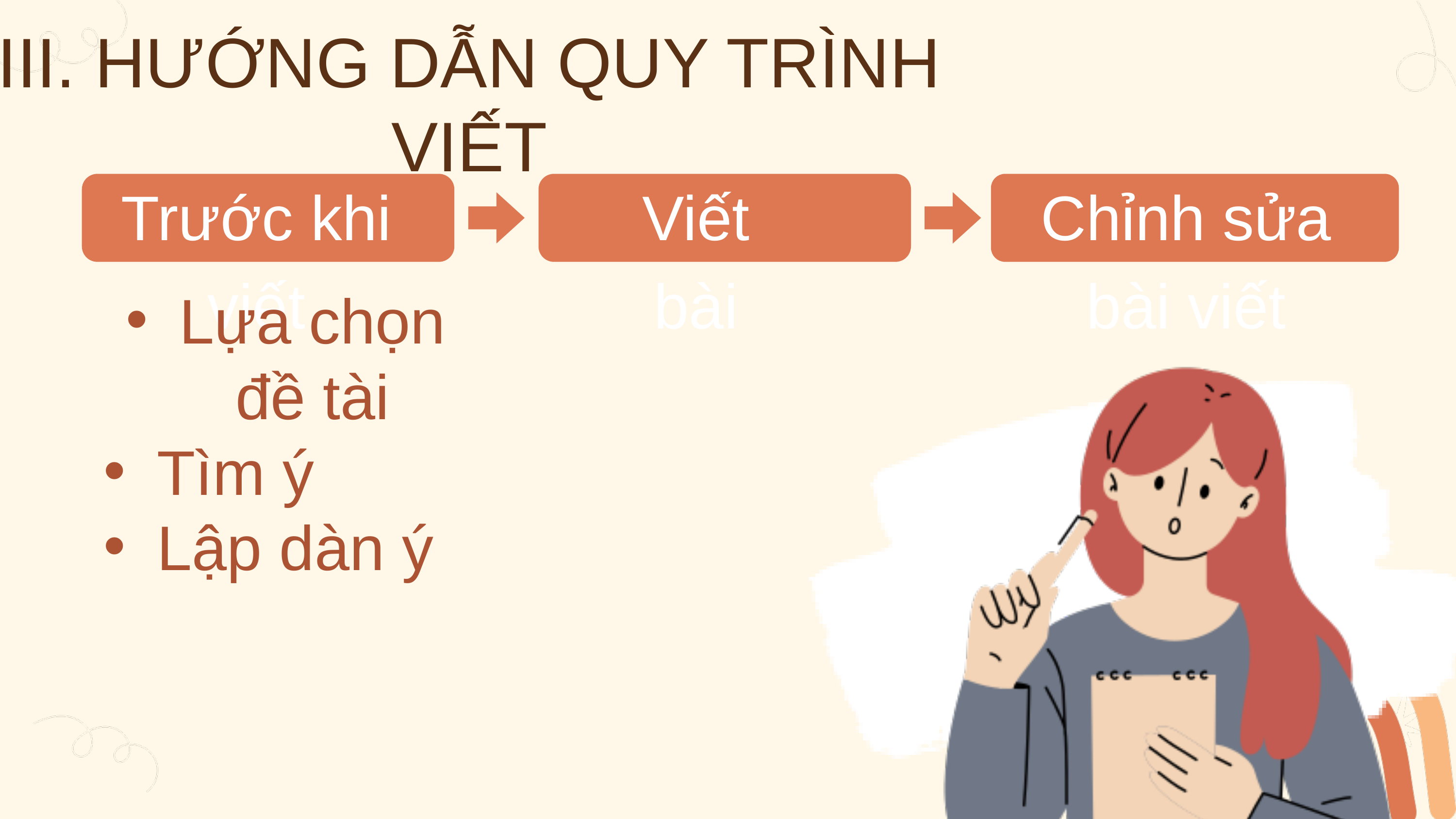

III. HƯỚNG DẪN QUY TRÌNH VIẾT
Trước khi viết
Viết bài
Chỉnh sửa bài viết

Lựa chọn đề tài
Tìm ý
Lập dàn ý